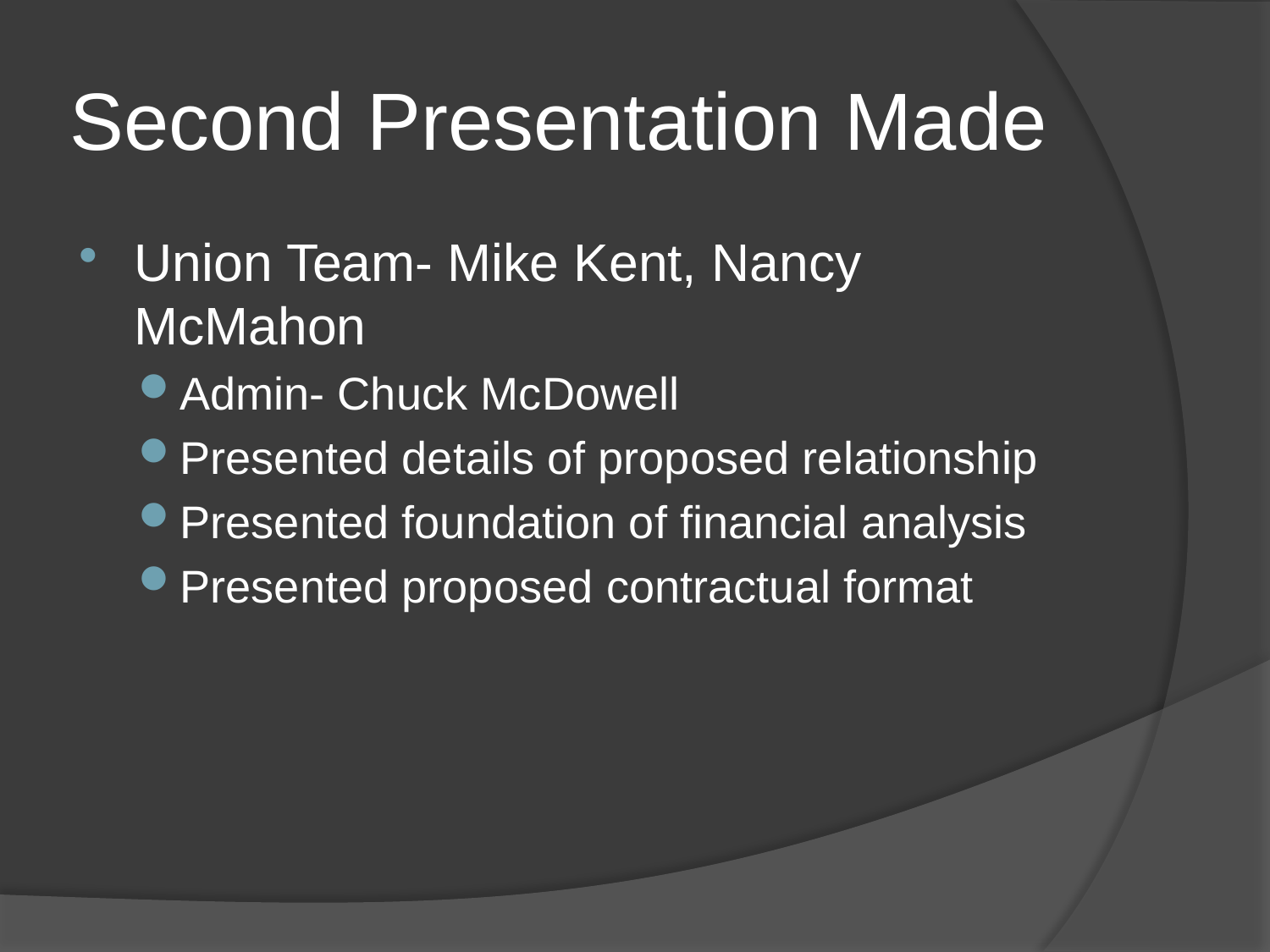

# Second Presentation Made
Union Team- Mike Kent, Nancy McMahon
Admin- Chuck McDowell
Presented details of proposed relationship
Presented foundation of financial analysis
Presented proposed contractual format